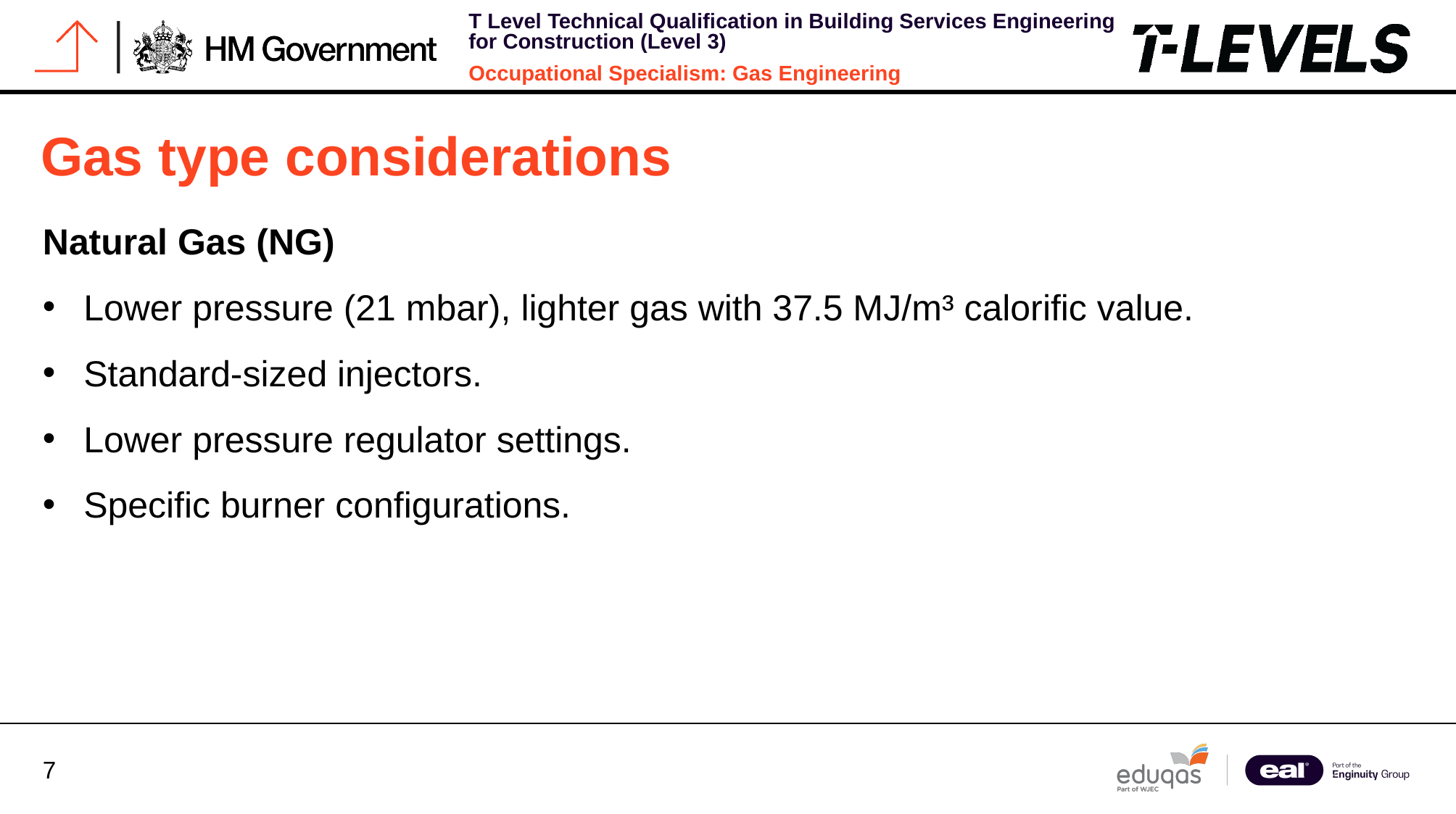

# Gas type considerations
Natural Gas (NG)
Lower pressure (21 mbar), lighter gas with 37.5 MJ/m³ calorific value.
Standard-sized injectors.
Lower pressure regulator settings.
Specific burner configurations.